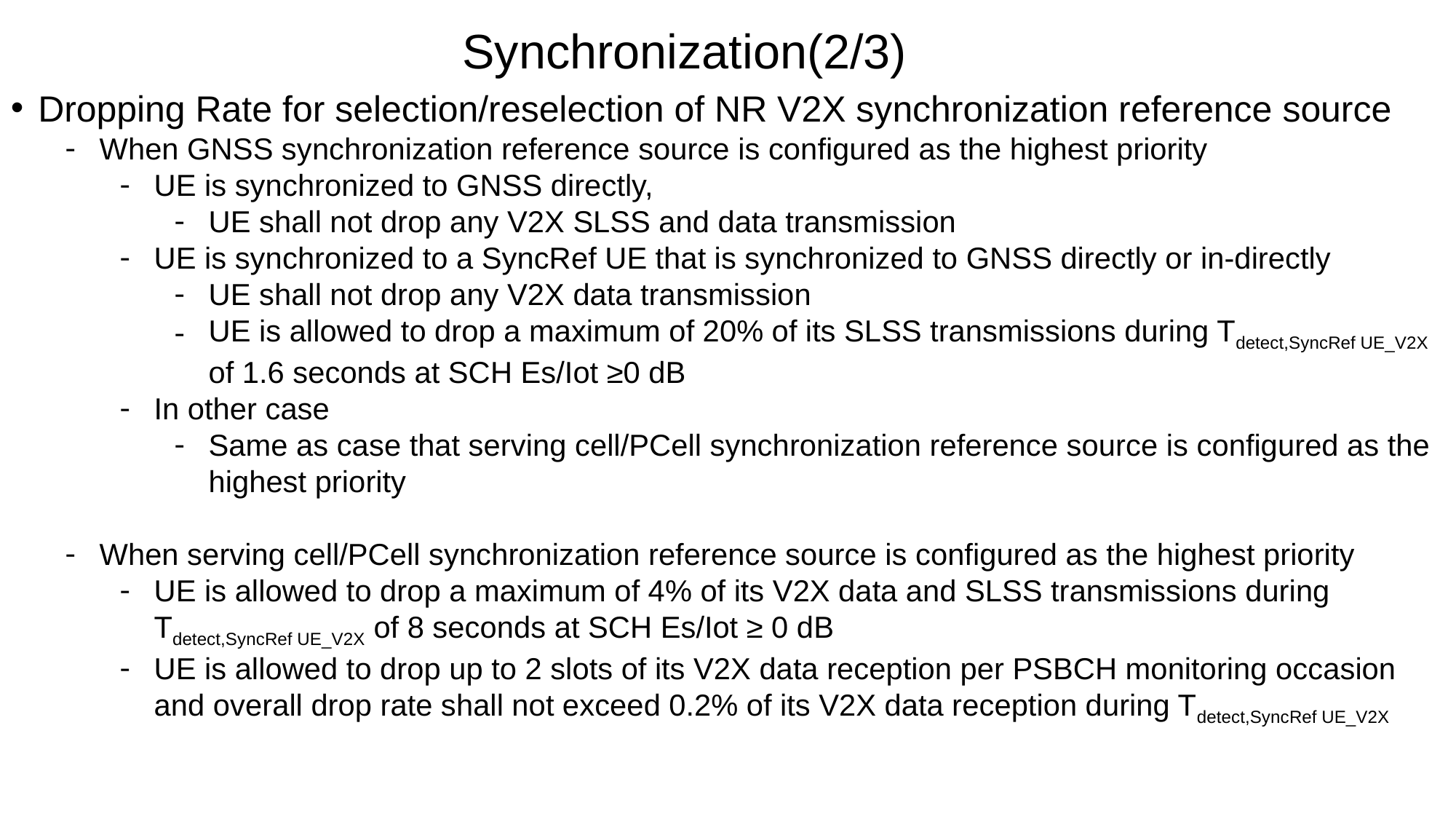

Synchronization(2/3)
Dropping Rate for selection/reselection of NR V2X synchronization reference source
When GNSS synchronization reference source is configured as the highest priority
UE is synchronized to GNSS directly,
UE shall not drop any V2X SLSS and data transmission
UE is synchronized to a SyncRef UE that is synchronized to GNSS directly or in-directly
UE shall not drop any V2X data transmission
UE is allowed to drop a maximum of 20% of its SLSS transmissions during Tdetect,SyncRef UE_V2X of 1.6 seconds at SCH Es/Iot ≥0 dB
In other case
Same as case that serving cell/PCell synchronization reference source is configured as the highest priority

When serving cell/PCell synchronization reference source is configured as the highest priority
UE is allowed to drop a maximum of 4% of its V2X data and SLSS transmissions during Tdetect,SyncRef UE_V2X of 8 seconds at SCH Es/Iot ≥ 0 dB
UE is allowed to drop up to 2 slots of its V2X data reception per PSBCH monitoring occasion and overall drop rate shall not exceed 0.2% of its V2X data reception during Tdetect,SyncRef UE_V2X